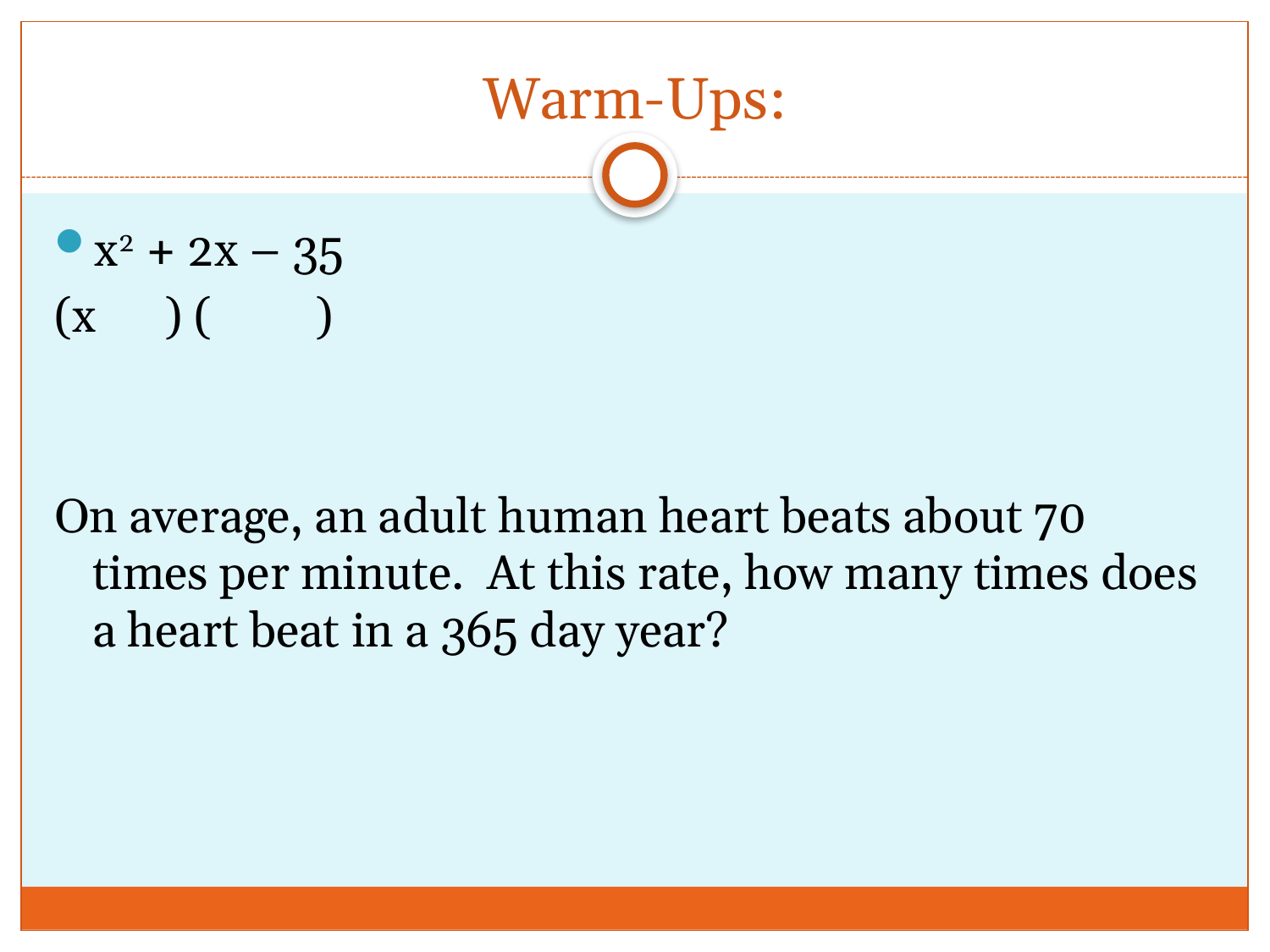

# Warm-Ups:
x2 + 2x – 35
(x      ) (         )

On average, an adult human heart beats about 70 times per minute.  At this rate, how many times does a heart beat in a 365 day year?